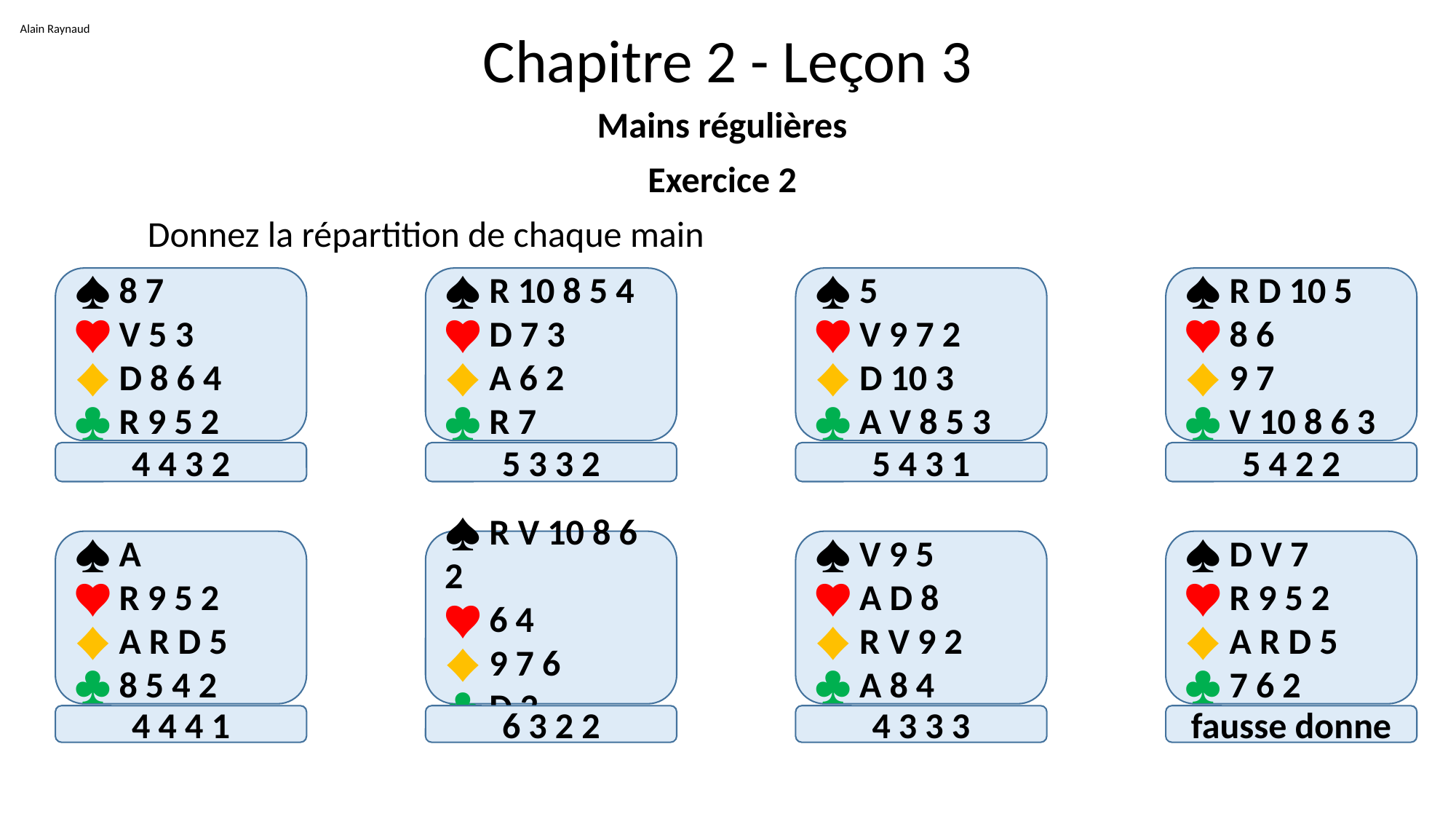

Alain Raynaud
# Chapitre 2 - Leçon 3
Mains régulières
Exercice 2
	Donnez la répartition de chaque main
♠ 8 7
♥ V 5 3
♦ D 8 6 4
♣ R 9 5 2
♠ R 10 8 5 4
♥ D 7 3
♦ A 6 2
♣ R 7
♠ 5
♥ V 9 7 2
♦ D 10 3
♣ A V 8 5 3
♠ R D 10 5
♥ 8 6
♦ 9 7
♣ V 10 8 6 3
4 4 3 2
5 3 3 2
5 4 3 1
5 4 2 2
♠ A
♥ R 9 5 2
♦ A R D 5
♣ 8 5 4 2
♠ R V 10 8 6 2
♥ 6 4
♦ 9 7 6
♣ D 2
♠ V 9 5
♥ A D 8
♦ R V 9 2
♣ A 8 4
♠ D V 7
♥ R 9 5 2
♦ A R D 5
♣ 7 6 2
4 3 3 3
4 4 4 1
6 3 2 2
fausse donne